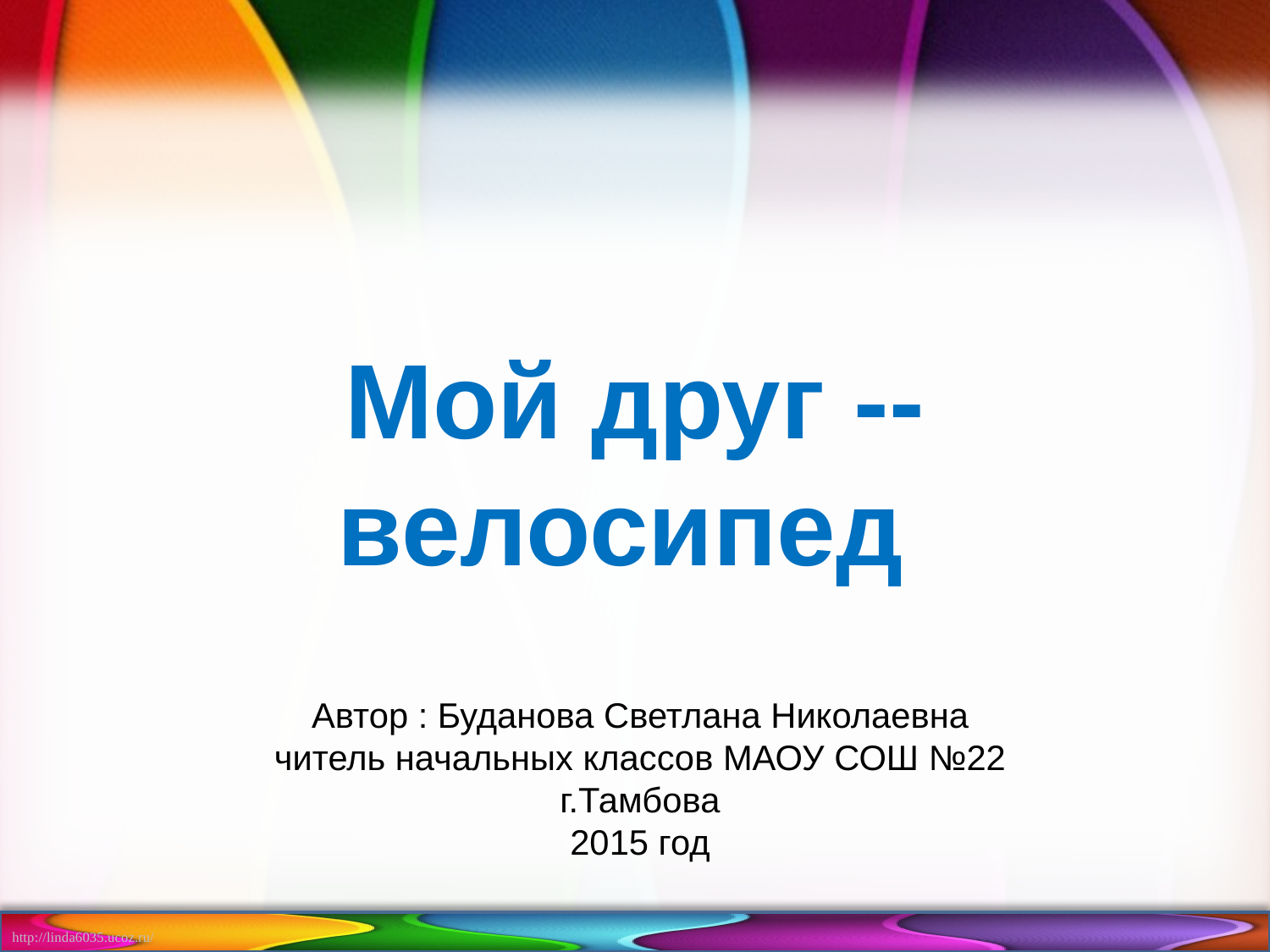

Мой друг -- велосипед
Автор : Буданова Светлана Николаевна
читель начальных классов МАОУ СОШ №22 г.Тамбова
2015 год